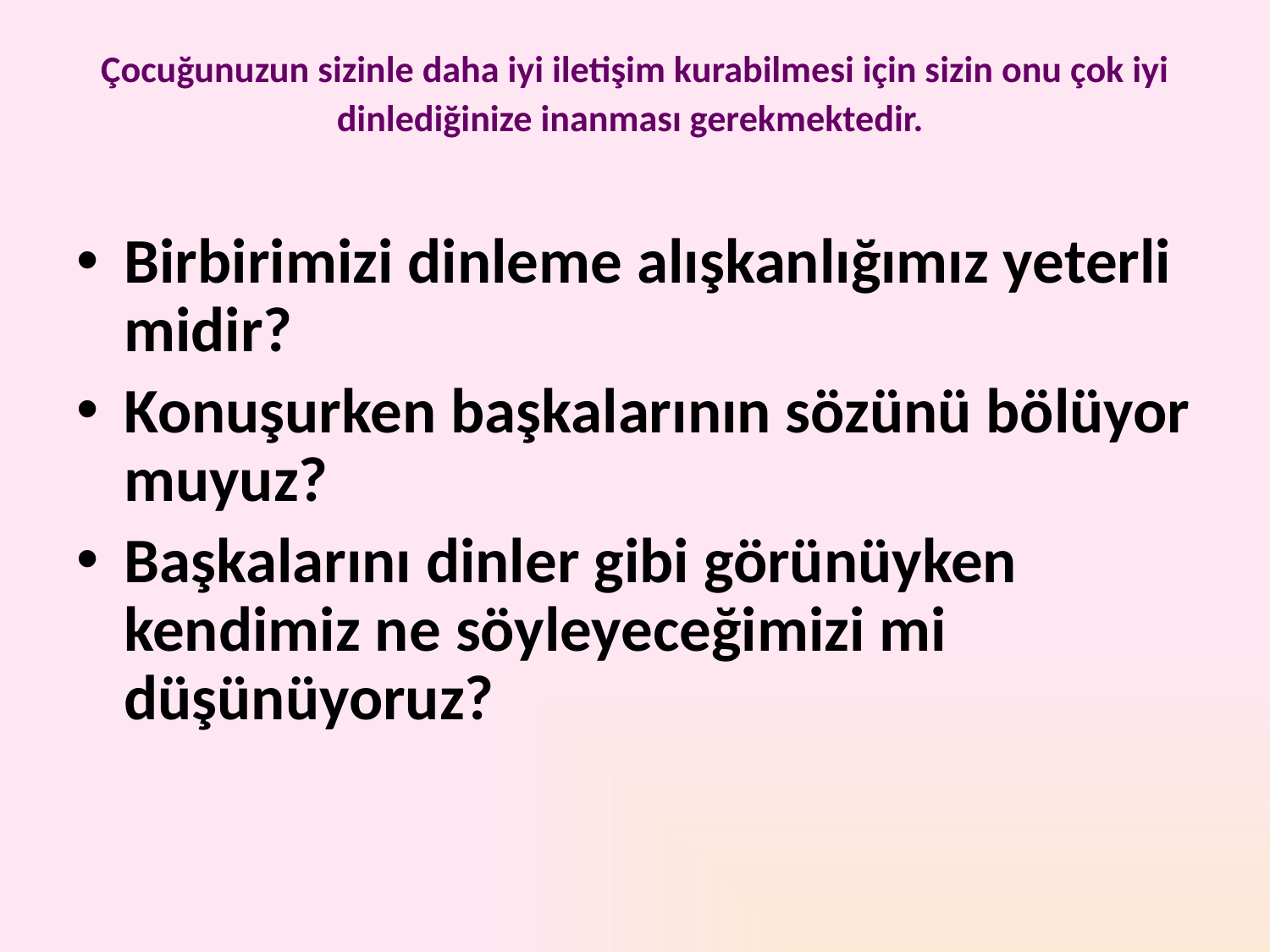

# Çocuğunuzun sizinle daha iyi iletişim kurabilmesi için sizin onu çok iyi dinlediğinize inanması gerekmektedir.
Birbirimizi dinleme alışkanlığımız yeterli midir?
Konuşurken başkalarının sözünü bölüyor muyuz?
Başkalarını dinler gibi görünüyken kendimiz ne söyleyeceğimizi mi düşünüyoruz?